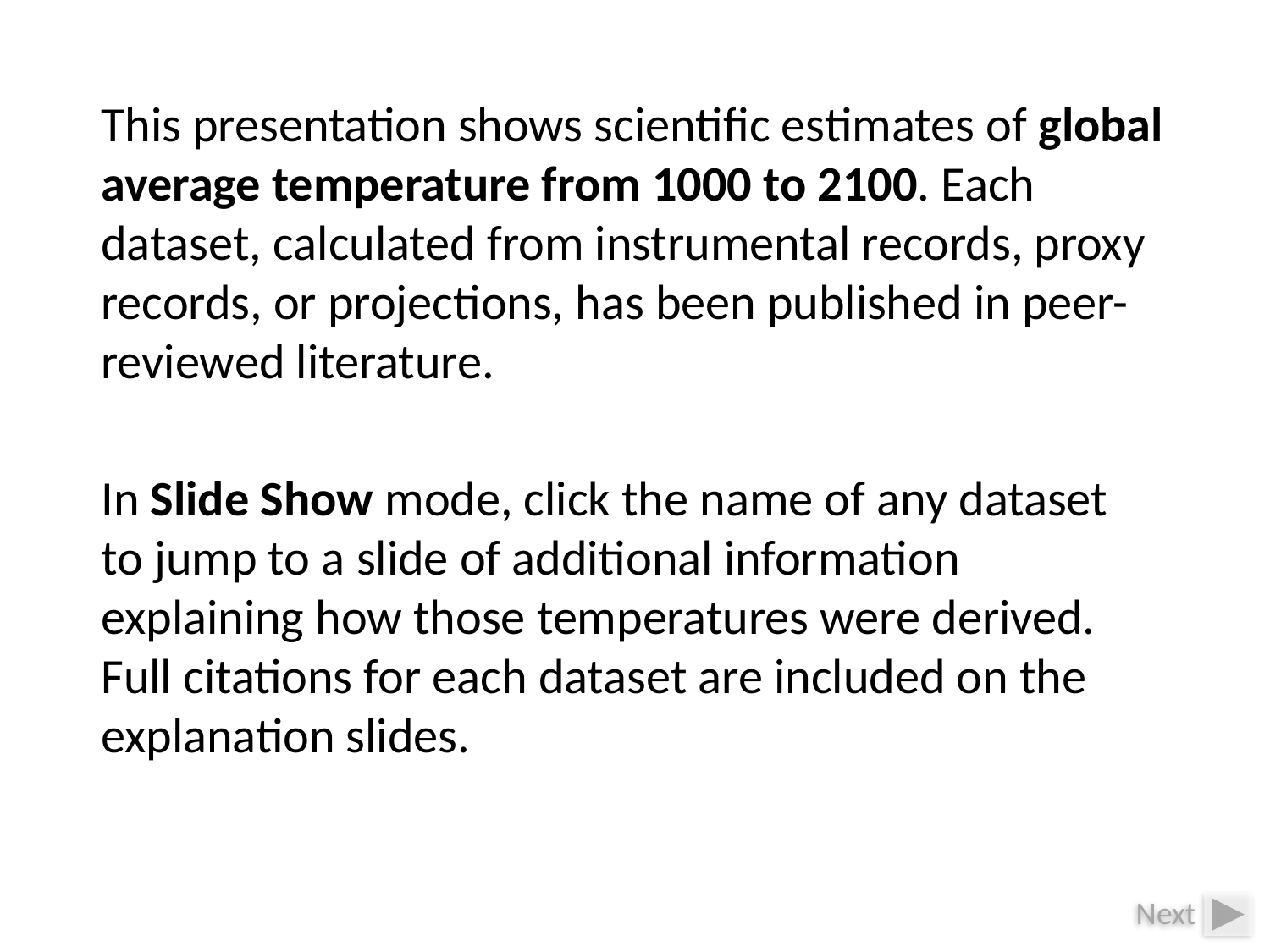

This presentation shows scientific estimates of global average temperature from 1000 to 2100. Each dataset, calculated from instrumental records, proxy records, or projections, has been published in peer-reviewed literature.
In Slide Show mode, click the name of any dataset to jump to a slide of additional information explaining how those temperatures were derived. Full citations for each dataset are included on the explanation slides.

Next